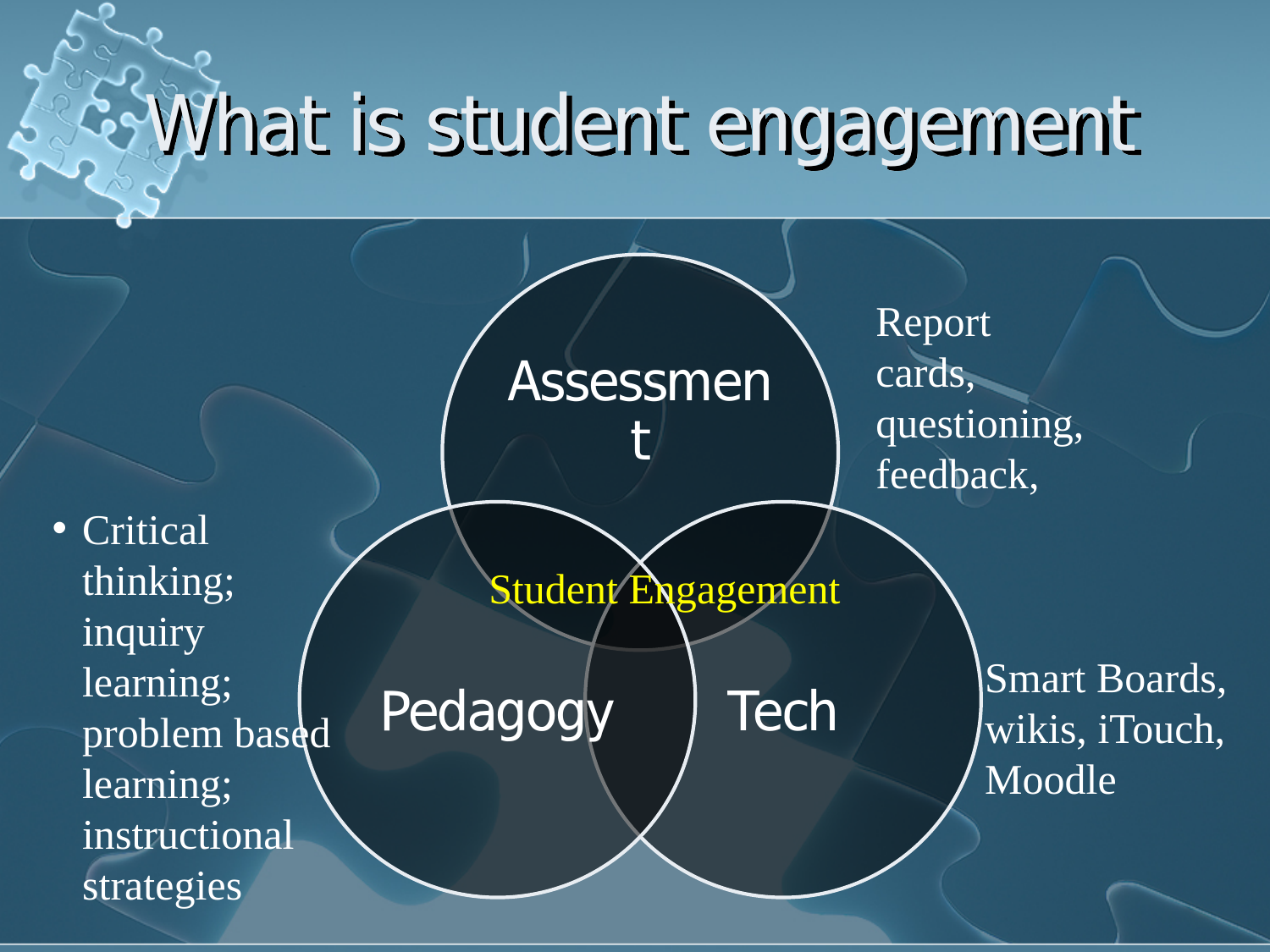

# What is student engagement
Assessment
Tech
Pedagogy
Report cards, questioning, feedback,
Critical thinking; inquiry learning; problem based learning; instructional strategies
Student Engagement
Smart Boards, wikis, iTouch, Moodle